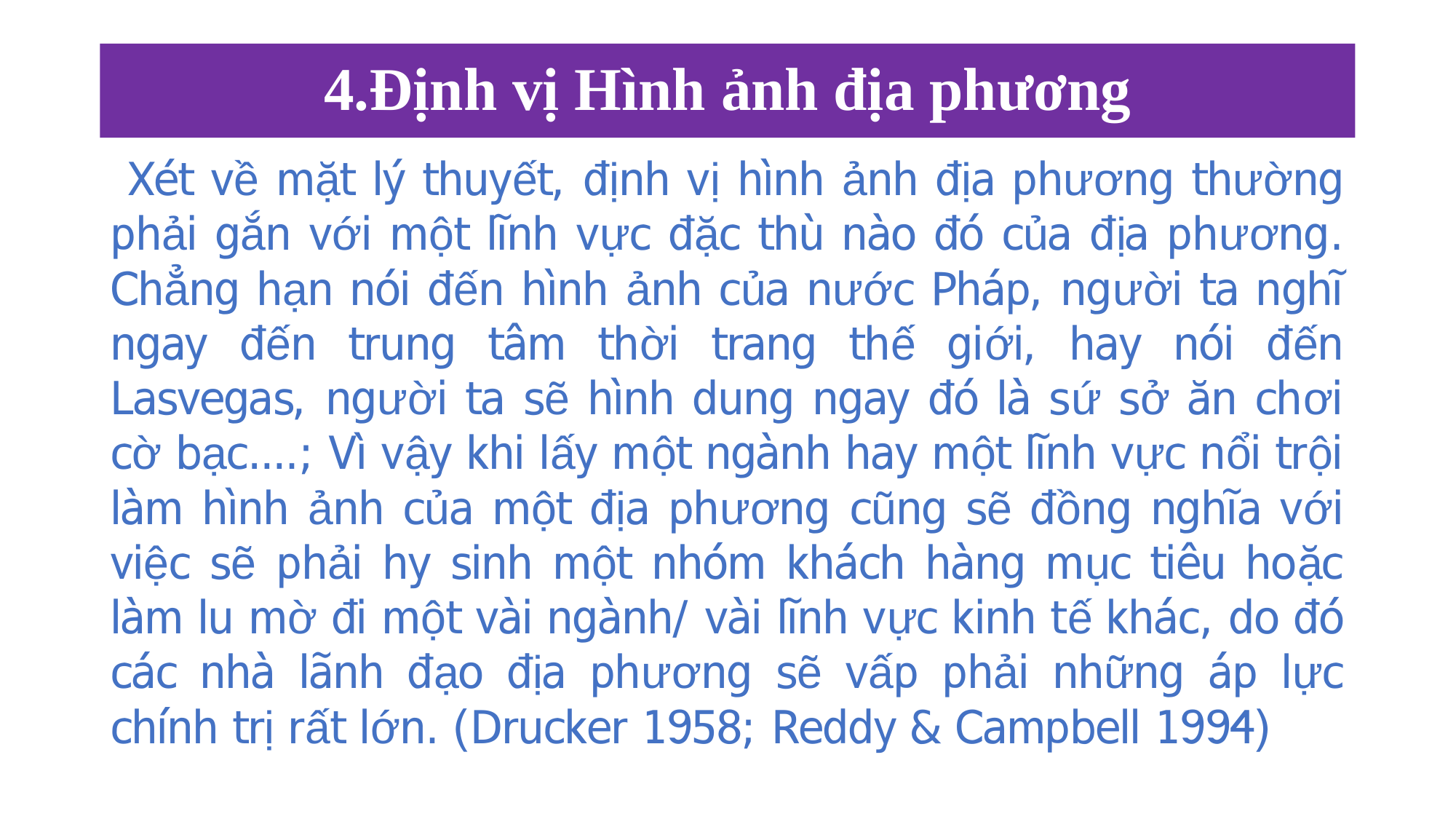

# 4.Định vị Hình ảnh địa phương
 Xét về mặt lý thuyết, định vị hình ảnh địa phương thường phải gắn với một lĩnh vực đặc thù nào đó của địa phương. Chẳng hạn nói đến hình ảnh của nước Pháp, người ta nghĩ ngay đến trung tâm thời trang thế giới, hay nói đến Lasvegas, người ta sẽ hình dung ngay đó là sứ sở ăn chơi cờ bạc….; Vì vậy khi lấy một ngành hay một lĩnh vực nổi trội làm hình ảnh của một địa phương cũng sẽ đồng nghĩa với việc sẽ phải hy sinh một nhóm khách hàng mục tiêu hoặc làm lu mờ đi một vài ngành/ vài lĩnh vực kinh tế khác, do đó các nhà lãnh đạo địa phương sẽ vấp phải những áp lực chính trị rất lớn. (Drucker 1958; Reddy & Campbell 1994)